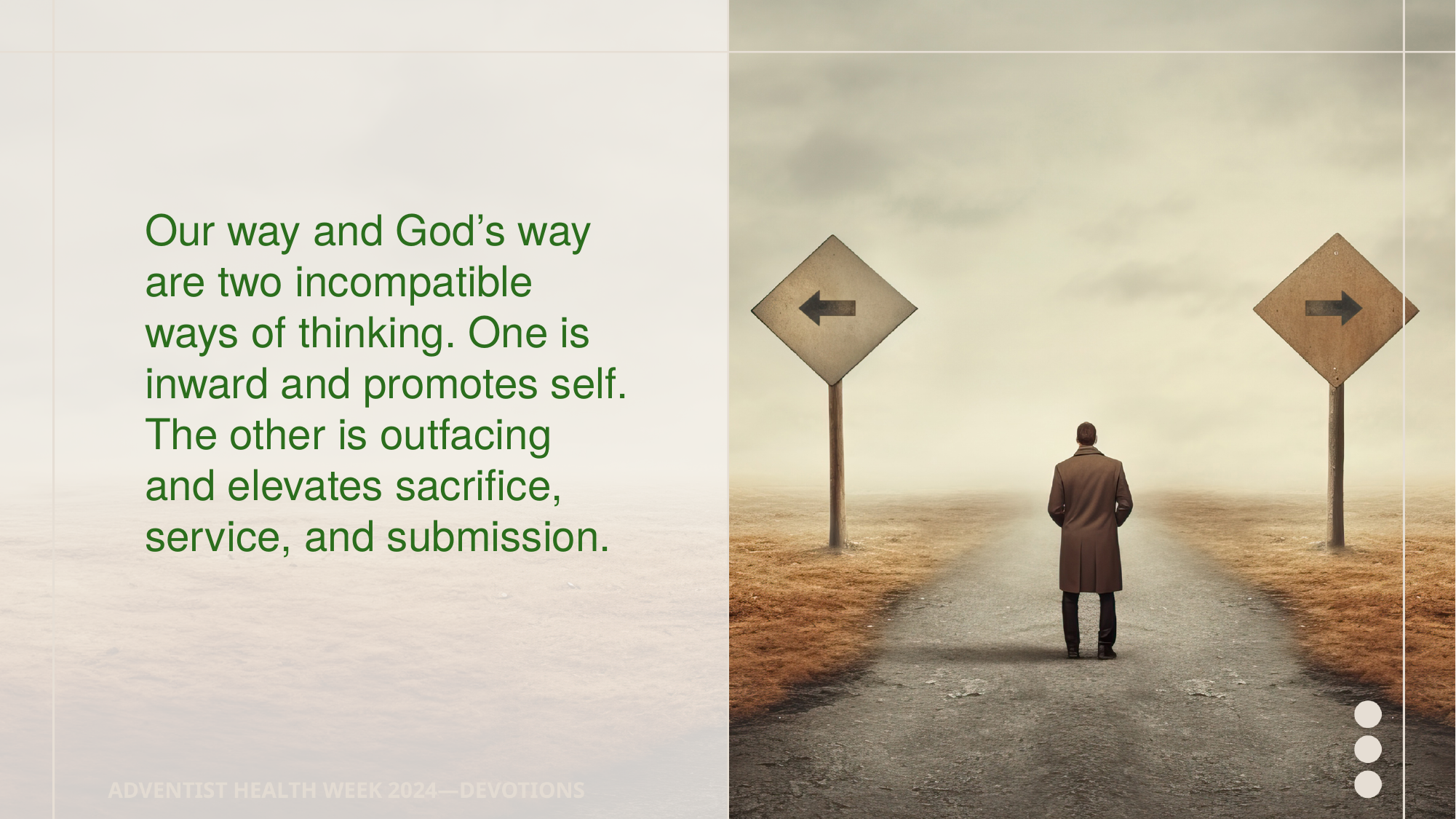

Our way and God’s way are two incompatible ways of thinking. One is inward and promotes self. The other is outfacing and elevates sacrifice, service, and submission.